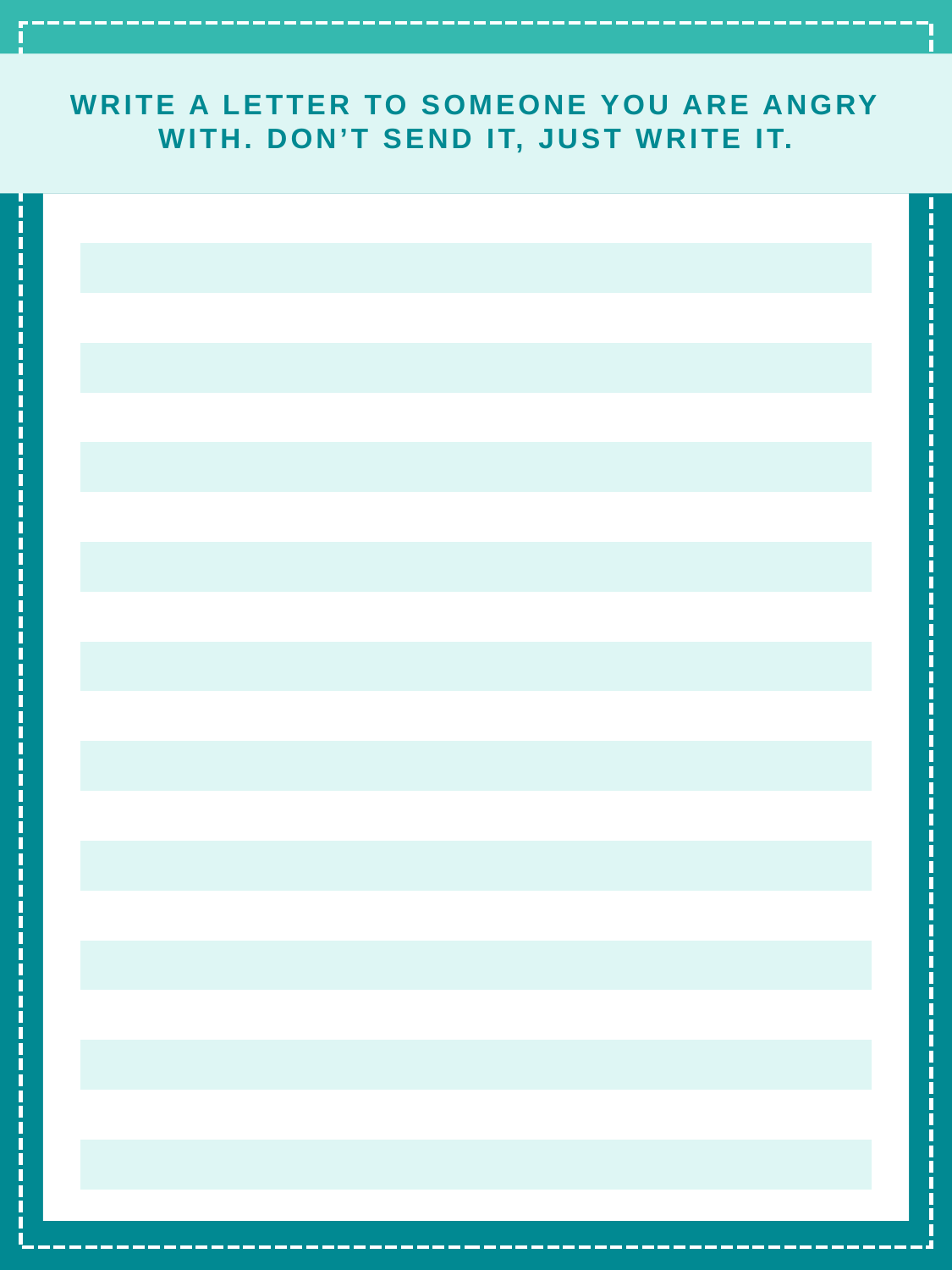

WRITE A LETTER TO SOMEONE YOU ARE ANGRY WITH. DON’T SEND IT, JUST WRITE IT.

|  |
| --- |
|  |
|  |
|  |
|  |
|  |
|  |
|  |
|  |
|  |
|  |
|  |
|  |
|  |
|  |
|  |
|  |
|  |
|  |